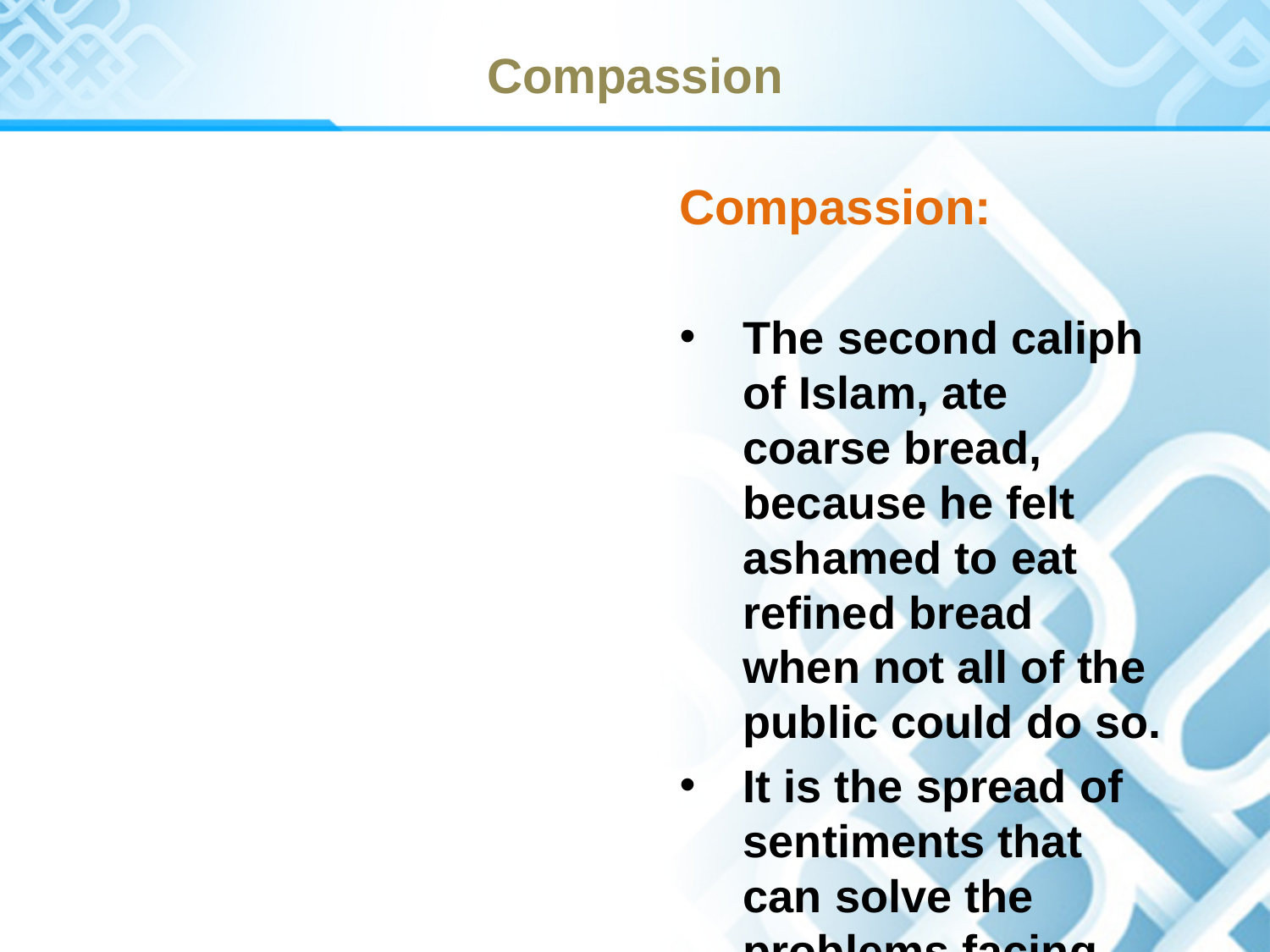

Compassion
Compassion:

The second caliph of Islam, ate coarse bread, because he felt ashamed to eat refined bread when not all of the public could do so.
It is the spread of sentiments that can solve the problems facing the world today.